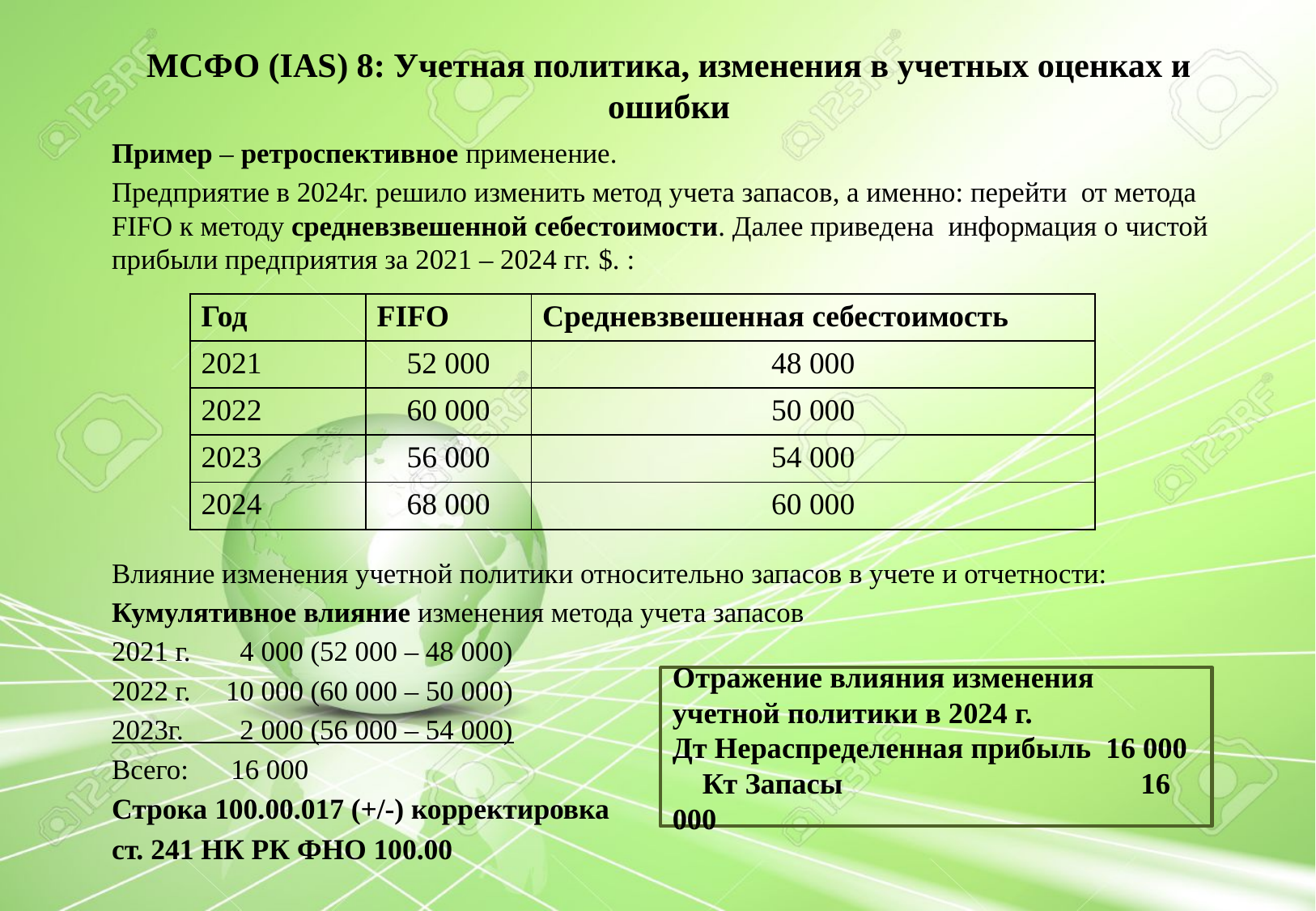

МСФО (IAS) 8: Учетная политика, изменения в учетных оценках и ошибки
Пример – ретроспективное применение.
Предприятие в 2024г. решило изменить метод учета запасов, а именно: перейти  от метода FIFO к методу средневзвешенной себестоимости. Далее приведена  информация о чистой прибыли предприятия за 2021 – 2024 гг. $. :

Влияние изменения учетной политики относительно запасов в учете и отчетности:
Кумулятивное влияние изменения метода учета запасов
2021 г.       4 000 (52 000 – 48 000)
2022 г.     10 000 (60 000 – 50 000)
2023г.        2 000 (56 000 – 54 000)
Всего:      16 000
Строка 100.00.017 (+/-) корректировка
ст. 241 НК РК ФНО 100.00

| Год | FIFO | Средневзвешенная себестоимость |
| --- | --- | --- |
| 2021 | 52 000 | 48 000 |
| 2022 | 60 000 | 50 000 |
| 2023 | 56 000 | 54 000 |
| 2024 | 68 000 | 60 000 |
Отражение влияния изменения учетной политики в 2024 г.
Дт Нераспределенная прибыль  16 000
    Кт Запасы		              16 000